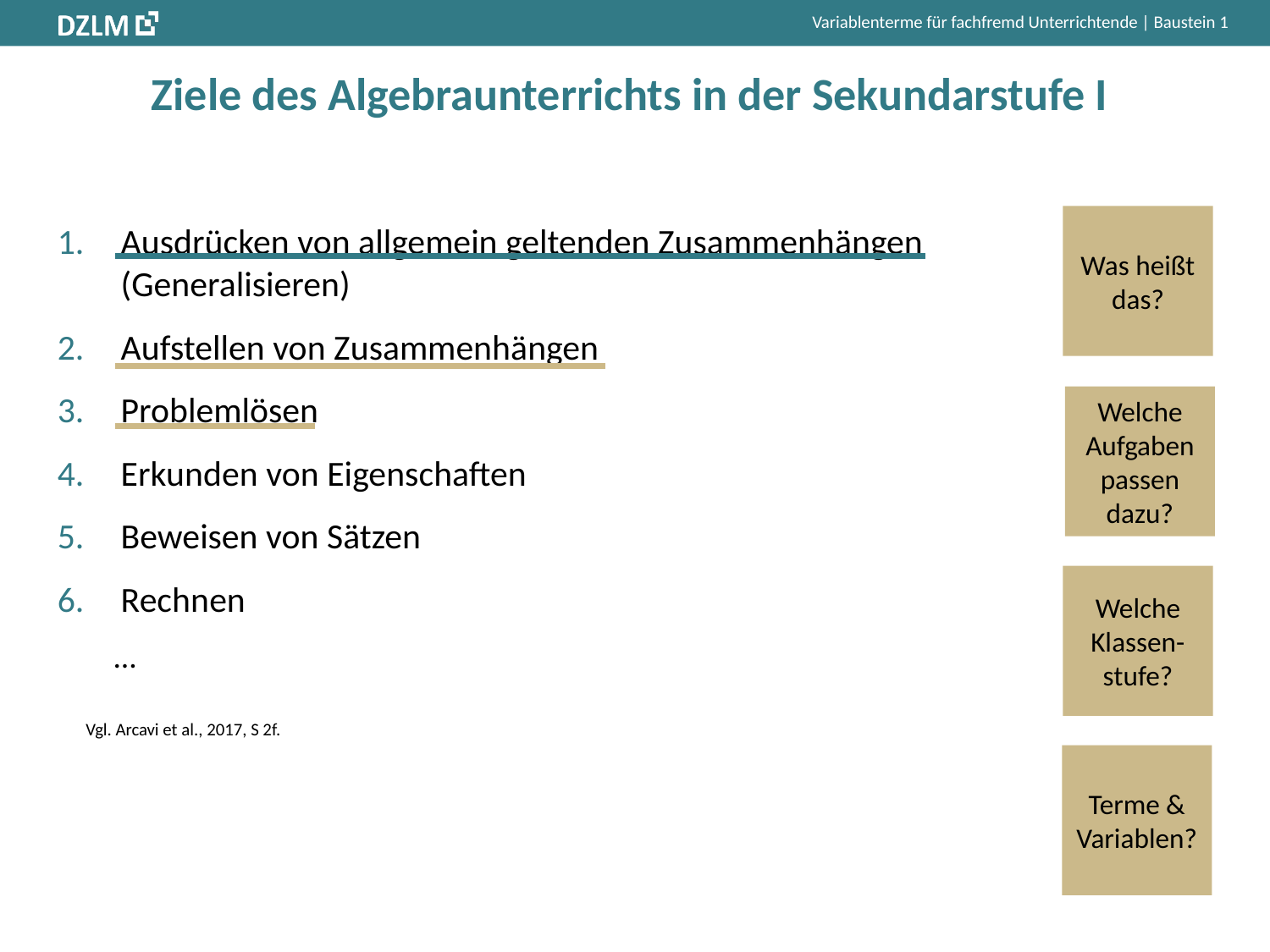

# Ziele des Algebraunterrichts in der Sekundarstufe I

Ausdrücken von allgemein geltenden Zusammenhängen (Generalisieren)
Aufstellen von Zusammenhängen
Problemlösen
Erkunden von Eigenschaften
Beweisen von Sätzen
Rechnen
...
Was heißt das?
Welche Aufgaben passen dazu?
Welche Klassen-stufe?
Vgl. Arcavi et al., 2017, S 2f.
Terme &
Variablen?